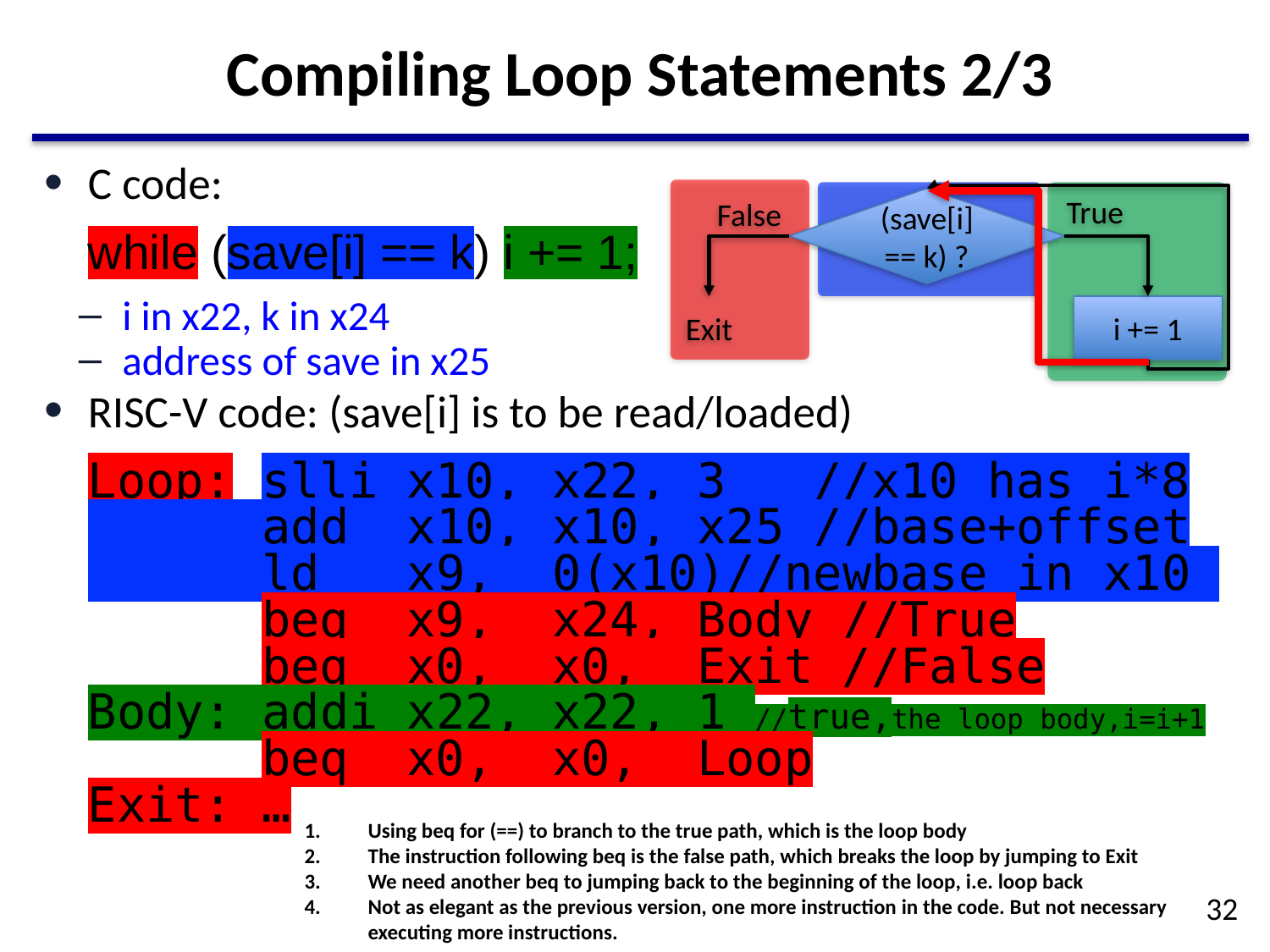

# Compiling Loop Statements 2/3
C code:
	while (save[i] == k) i += 1;
i in x22, k in x24
address of save in x25
RISC-V code: (save[i] is to be read/loaded)
	Loop: slli x10, x22, 3   //x10 has i*8
      add  x10, x10, x25 //base+offset
      ld   x9,  0(x10)//newbase in x10
      beq  x9,  x24, Body //True
      beq  x0,  x0,  Exit //False
Body: addi x22, x22, 1 //true,the loop body,i=i+1
      beq  x0,  x0,  Loop
Exit: …
True
False
(save[i] == k) ?
Exit
i += 1

Using beq for (==) to branch to the true path, which is the loop body
The instruction following beq is the false path, which breaks the loop by jumping to Exit
We need another beq to jumping back to the beginning of the loop, i.e. loop back
Not as elegant as the previous version, one more instruction in the code. But not necessary executing more instructions.
32